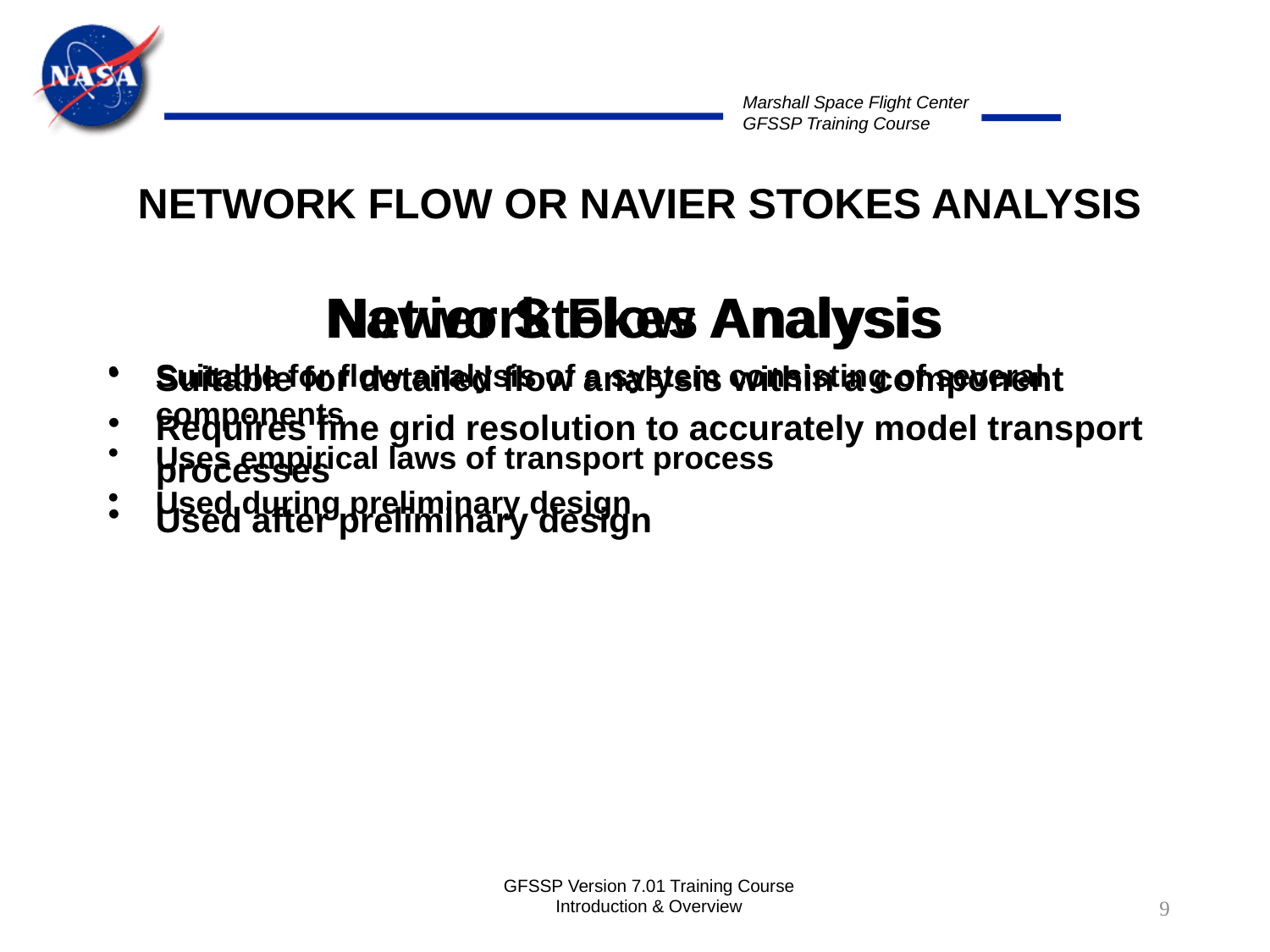

# NETWORK FLOW OR NAVIER STOKES ANALYSIS
Navier Stokes Analysis
Suitable for detailed flow analysis within a component
Requires fine grid resolution to accurately model transport processes
Used after preliminary design

Network Flow Analysis
Suitable for flow analysis of a system consisting of several components
Uses empirical laws of transport process
Used during preliminary design
GFSSP Version 7.01 Training Course Introduction & Overview
9